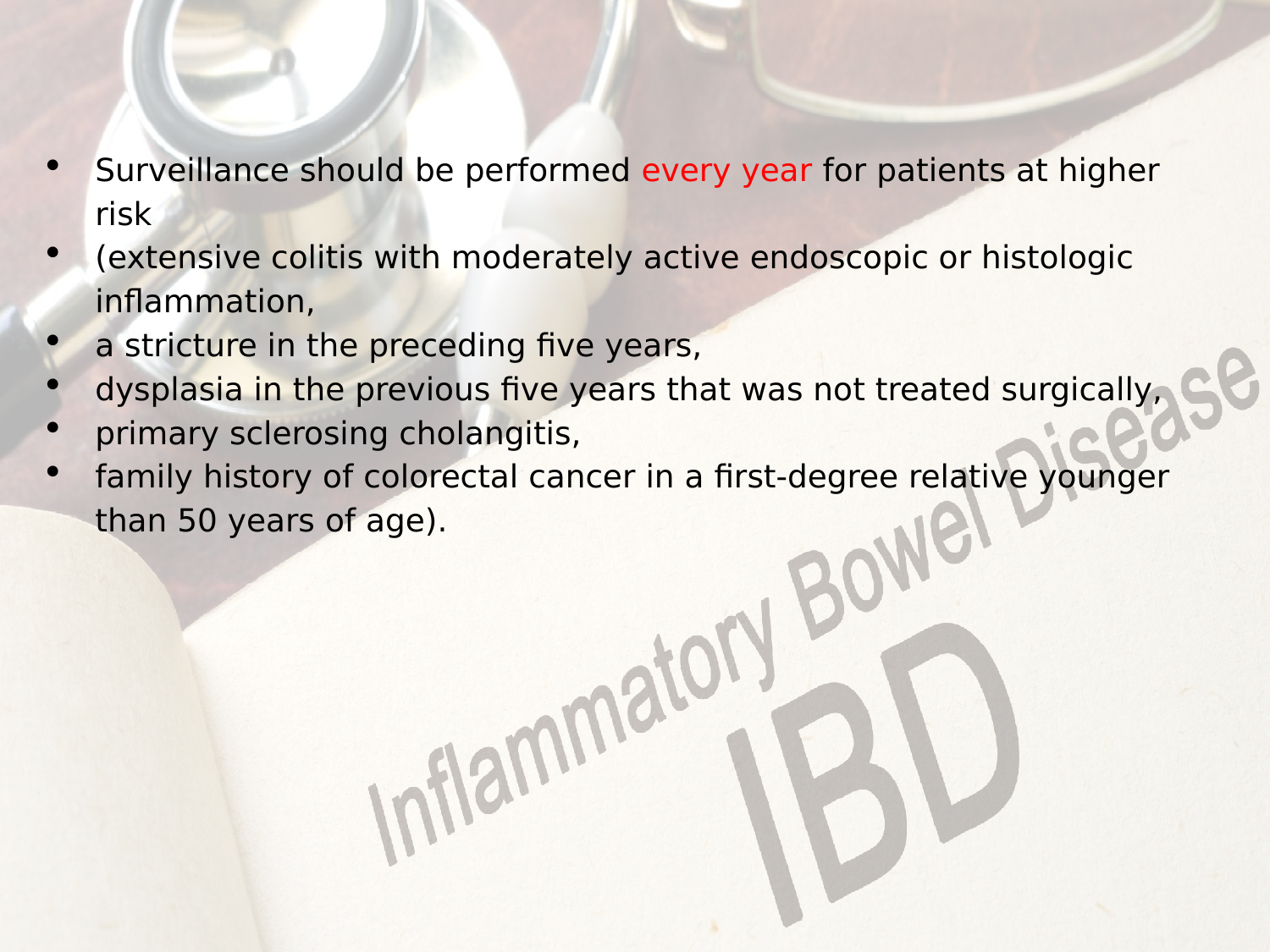

Surveillance should be performed every year for patients at higher risk
(extensive colitis with moderately active endoscopic or histologic inflammation,
a stricture in the preceding five years,
dysplasia in the previous five years that was not treated surgically,
primary sclerosing cholangitis,
family history of colorectal cancer in a first-degree relative younger than 50 years of age).